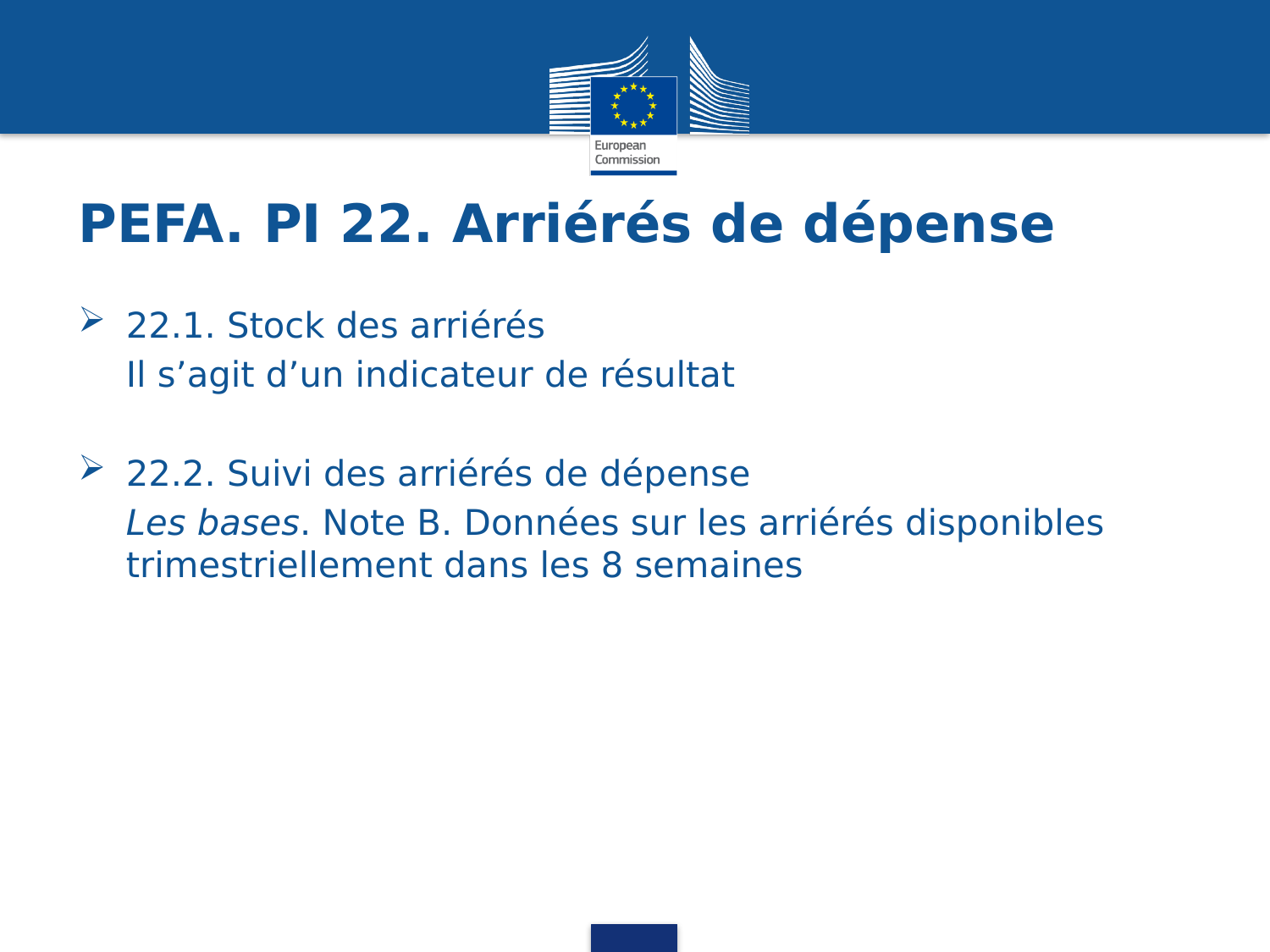

# PEFA. PI 22. Arriérés de dépense
22.1. Stock des arriérés
Il s’agit d’un indicateur de résultat

22.2. Suivi des arriérés de dépense
Les bases. Note B. Données sur les arriérés disponibles trimestriellement dans les 8 semaines